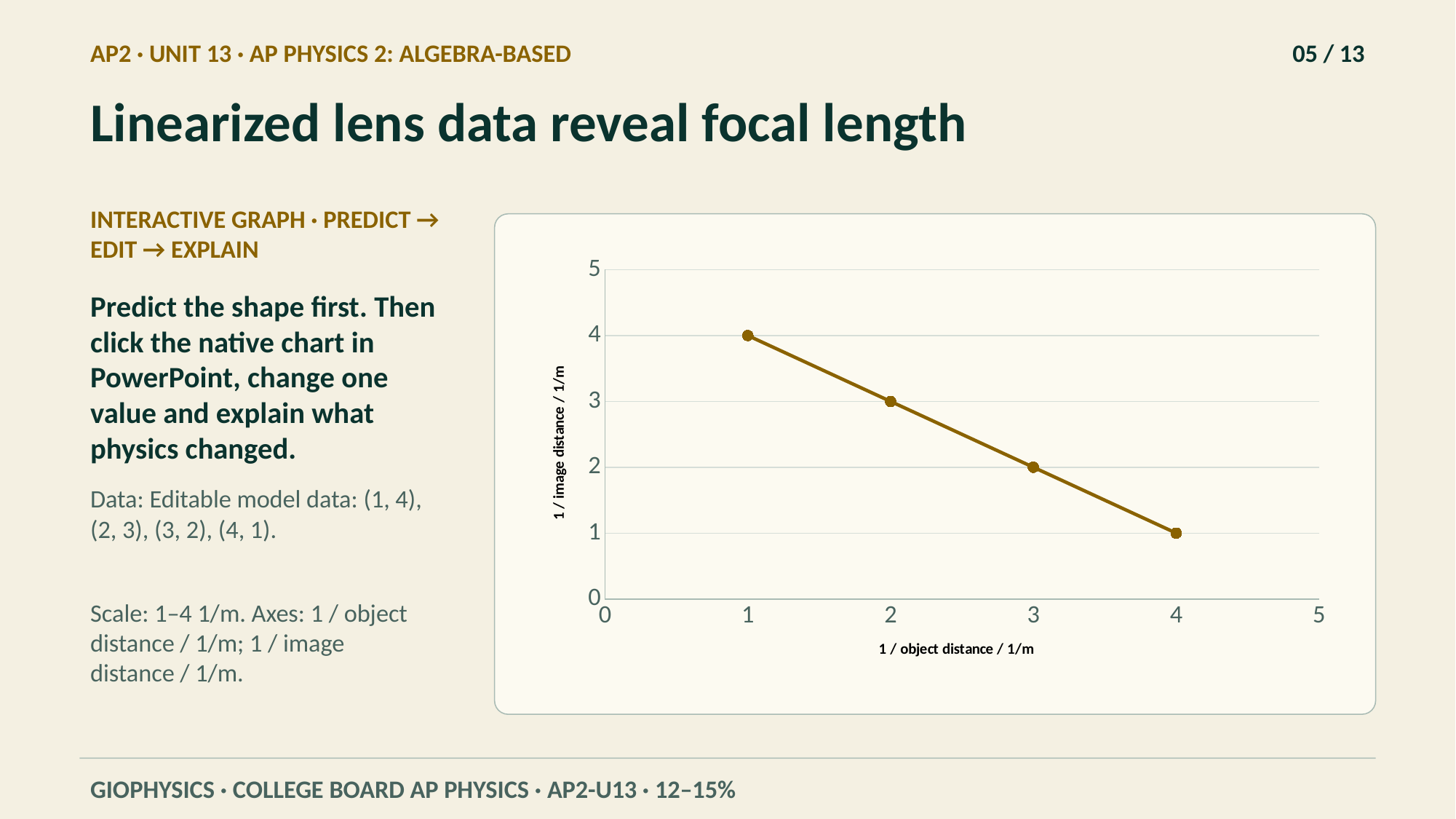

AP2 · UNIT 13 · AP PHYSICS 2: ALGEBRA-BASED
05 / 13
Linearized lens data reveal focal length
INTERACTIVE GRAPH · PREDICT → EDIT → EXPLAIN

### Chart

| Category |  |
|---|---|
Predict the shape first. Then click the native chart in PowerPoint, change one value and explain what physics changed.
Data: Editable model data: (1, 4), (2, 3), (3, 2), (4, 1).
Scale: 1–4 1/m. Axes: 1 / object distance / 1/m; 1 / image distance / 1/m.

GIOPHYSICS · COLLEGE BOARD AP PHYSICS · AP2-U13 · 12–15%